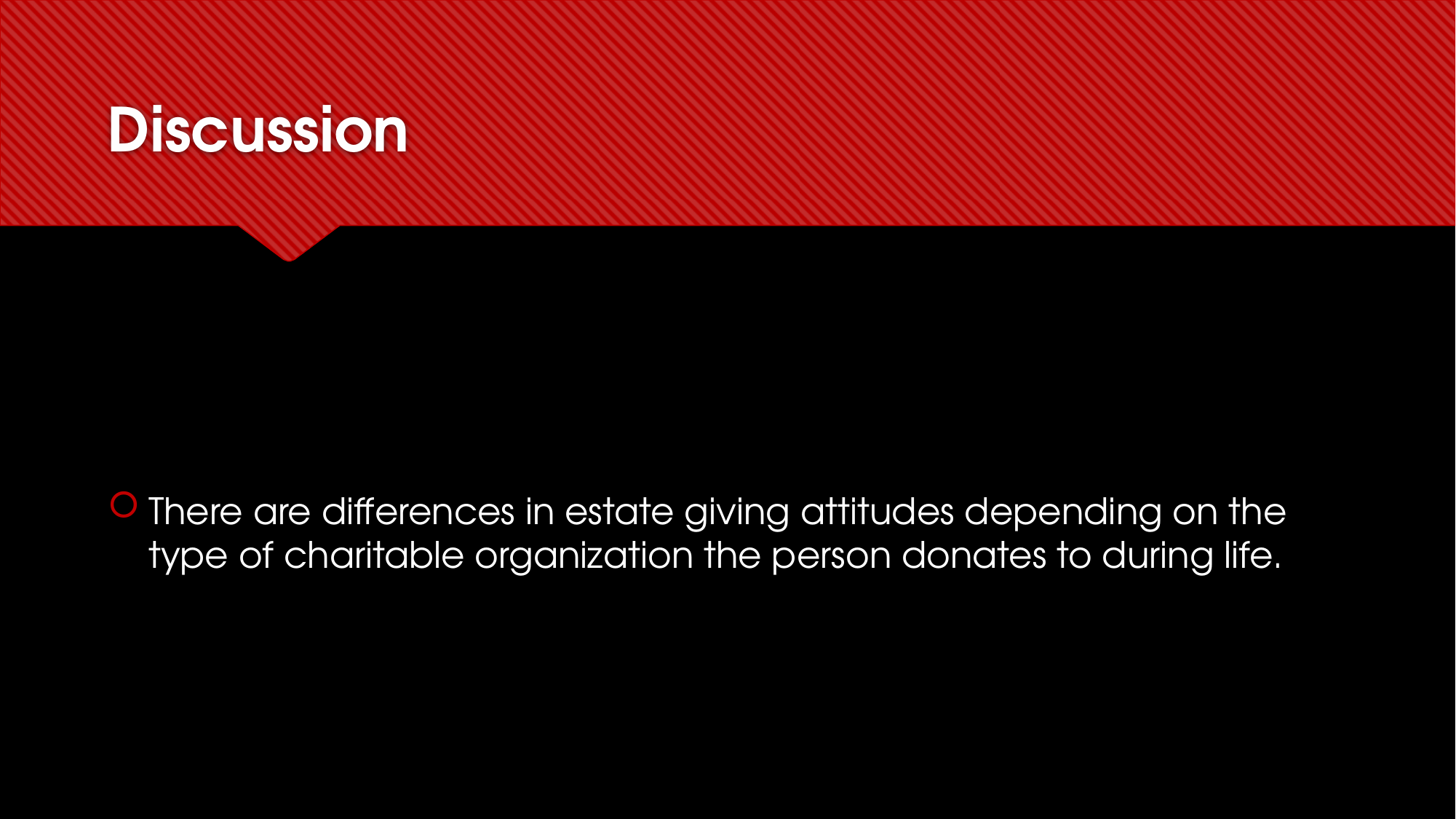

# Discussion
There are differences in estate giving attitudes depending on the type of charitable organization the person donates to during life.